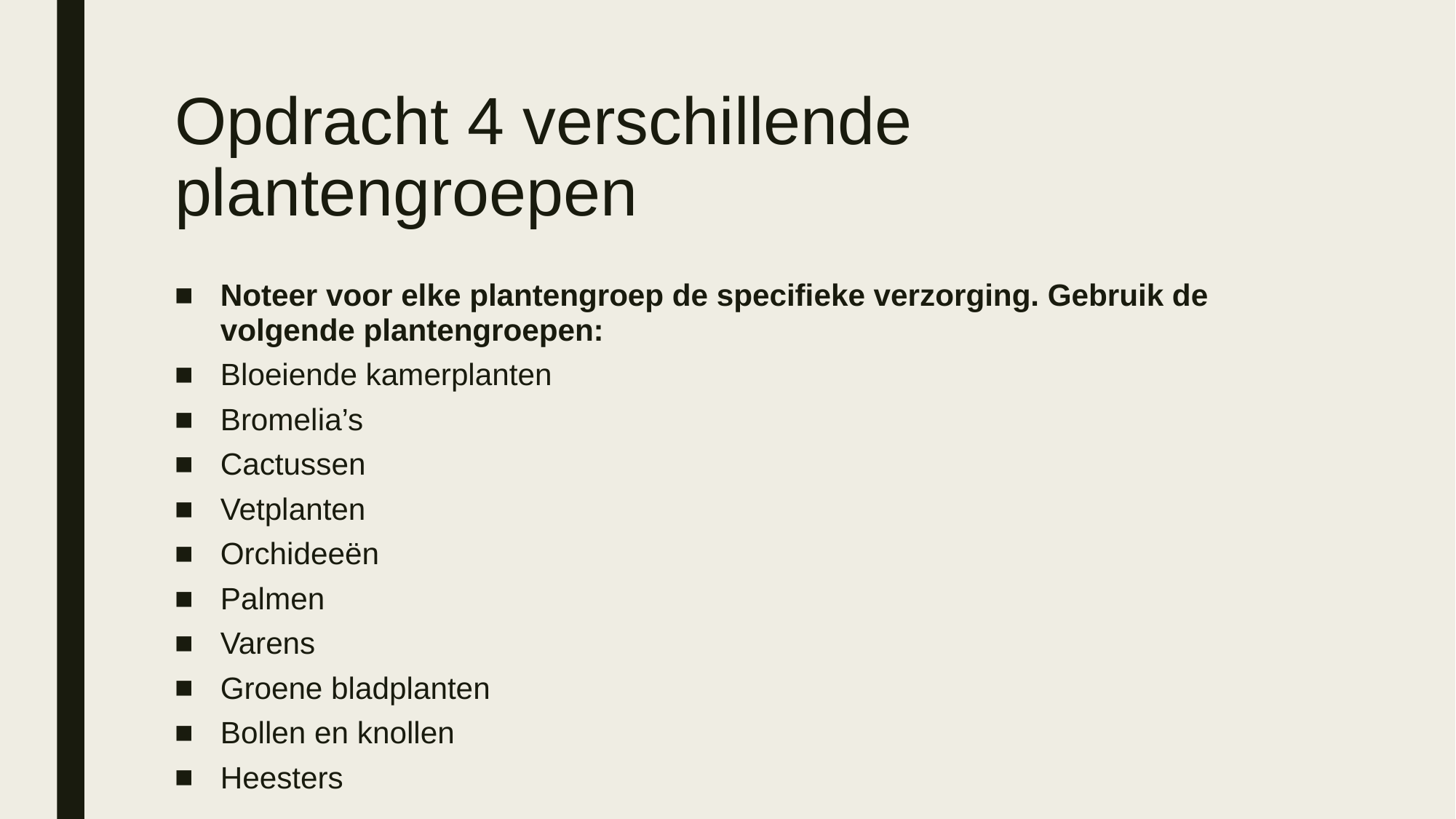

# Opdracht 4 verschillende plantengroepen
Noteer voor elke plantengroep de specifieke verzorging. Gebruik de volgende plantengroepen:
Bloeiende kamerplanten
Bromelia’s
Cactussen
Vetplanten
Orchideeën
Palmen
Varens
Groene bladplanten
Bollen en knollen
Heesters